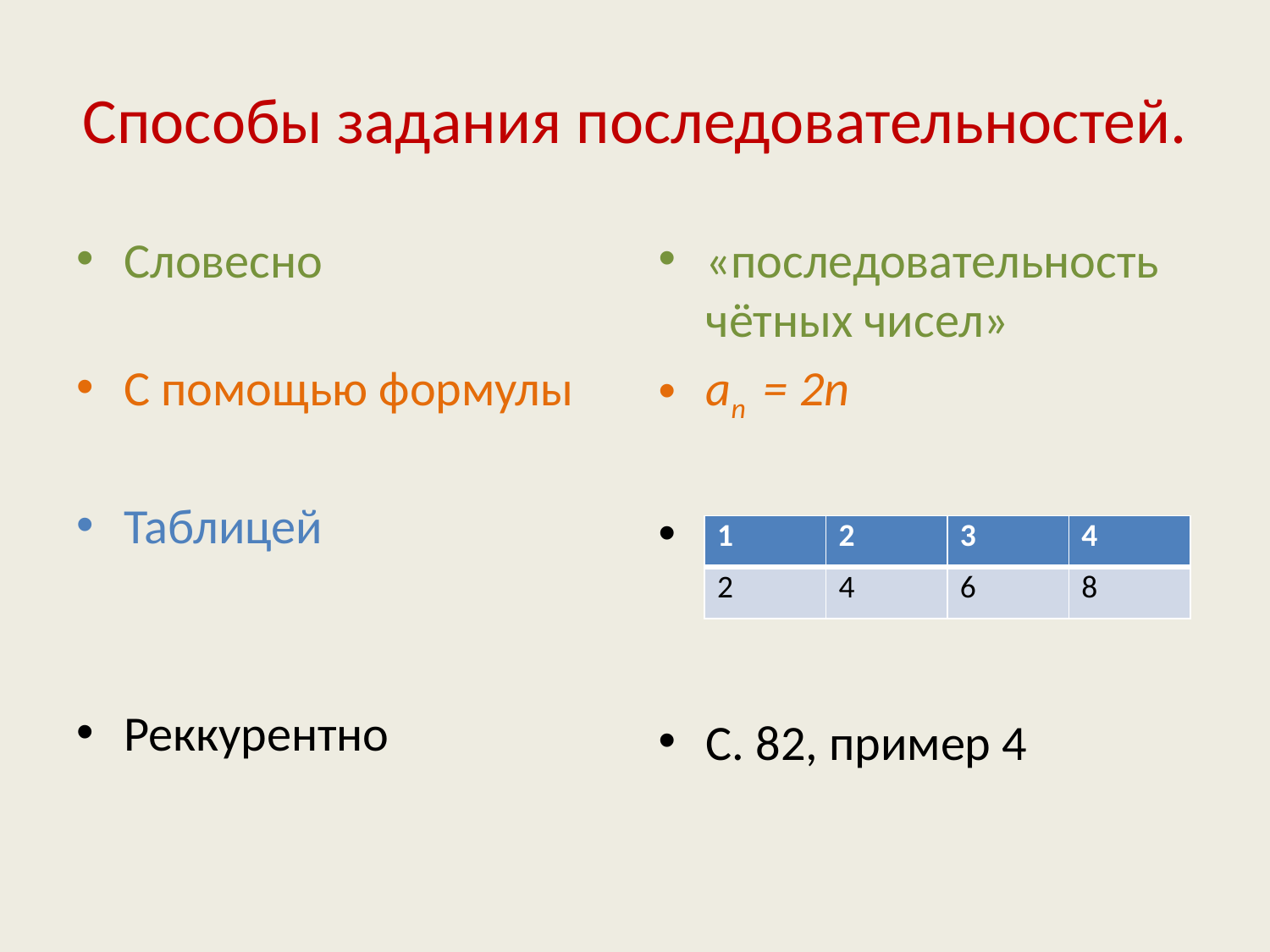

# Способы задания последовательностей.
Словесно

С помощью формулы

Таблицей

Реккурентно
«последовательность чётных чисел»
аn  = 2n

С

С. 82, пример 4
| 1 | 2 | 3 | 4 |
| --- | --- | --- | --- |
| 2 | 4 | 6 | 8 |